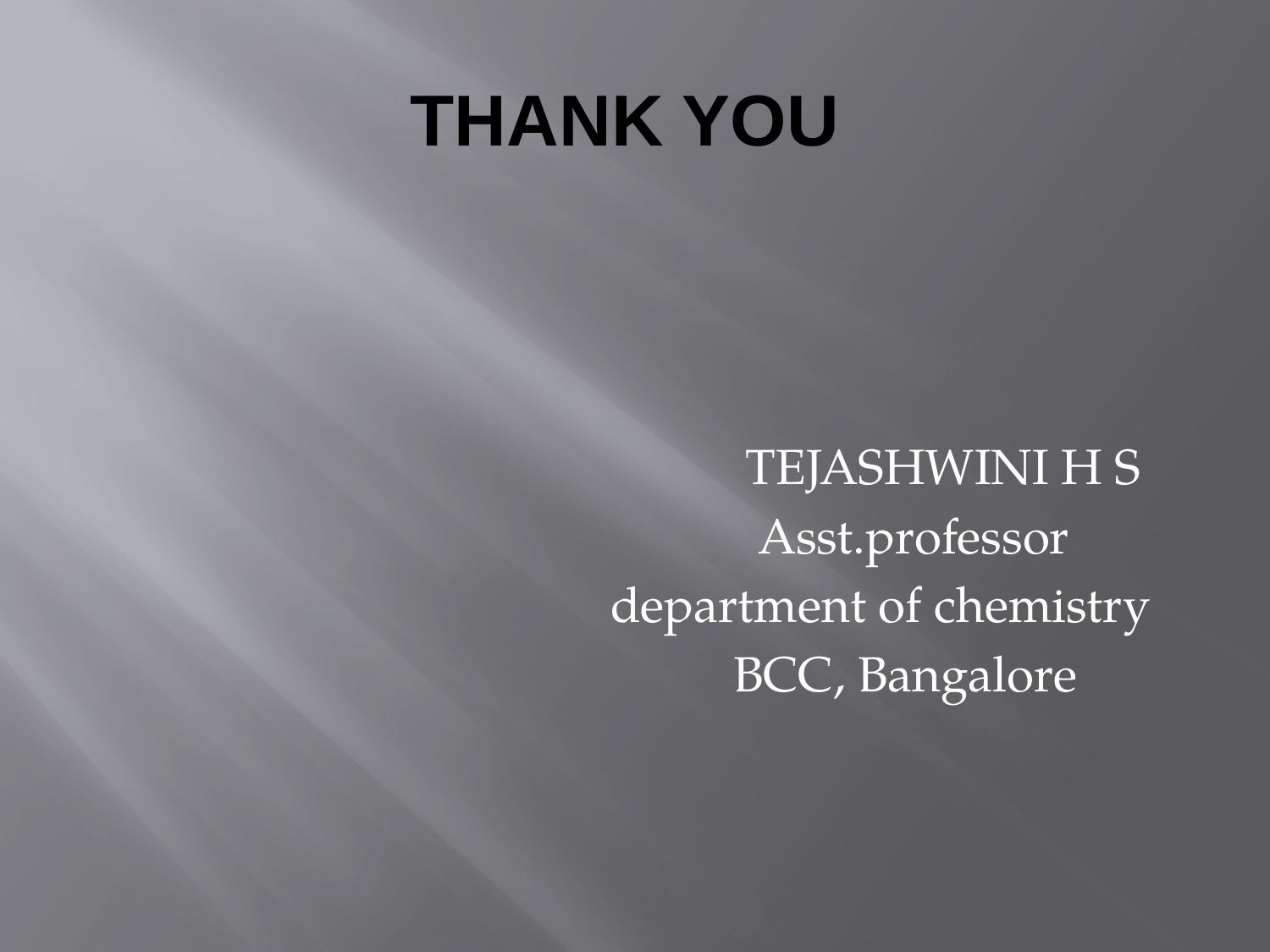

# THANK YOU

                                                     TEJASHWINI H S
                                                      Asst.professor
                                          department of chemistry
                                                    BCC, Bangalore